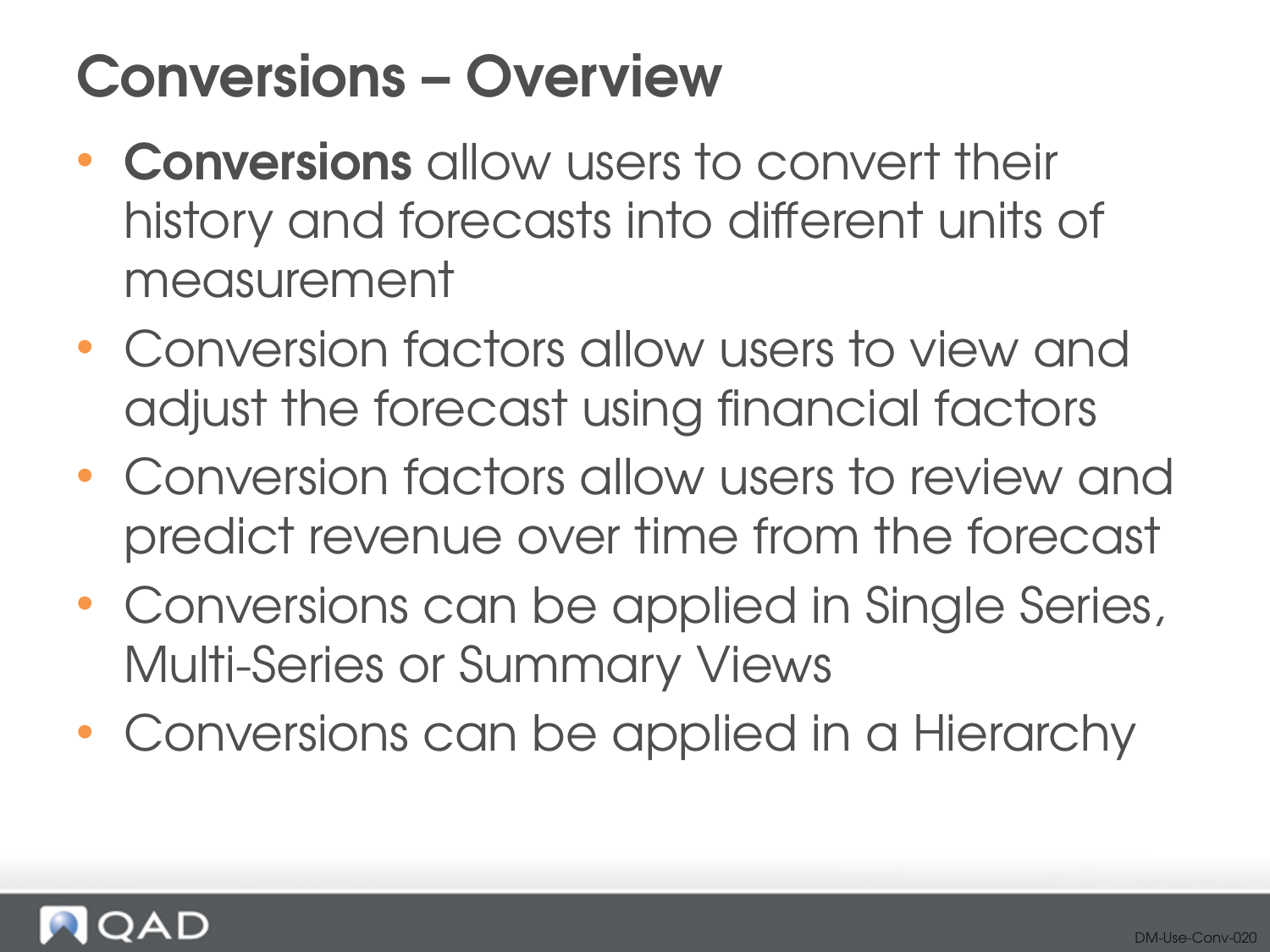

# Conversions – Overview
Conversions allow users to convert their history and forecasts into different units of measurement
Conversion factors allow users to view and adjust the forecast using financial factors
Conversion factors allow users to review and predict revenue over time from the forecast
Conversions can be applied in Single Series, Multi-Series or Summary Views
Conversions can be applied in a Hierarchy
DM-Use-Conv-020